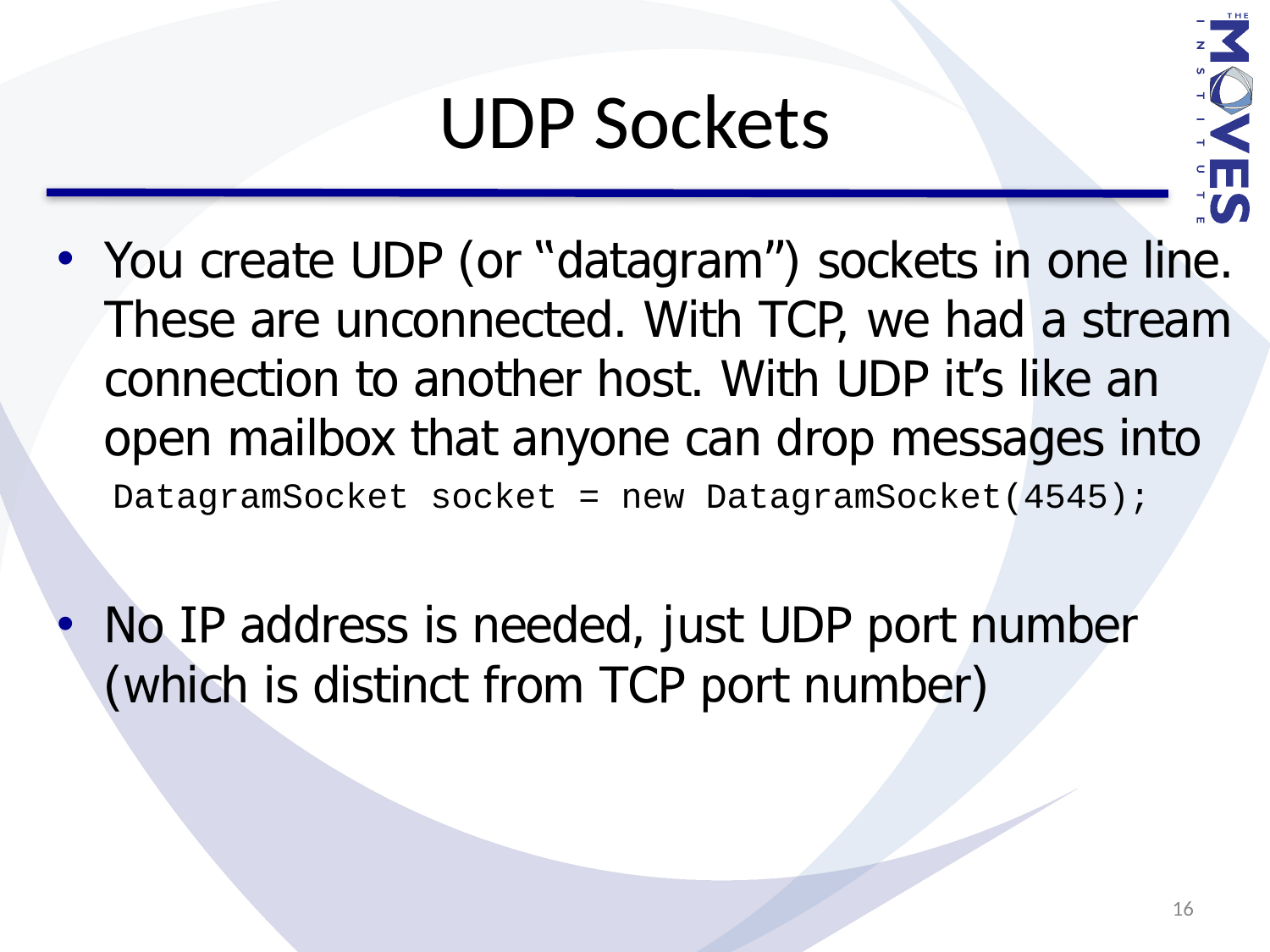

# UDP Sockets
You create UDP (or “datagram”) sockets in one line. These are unconnected. With TCP, we had a stream connection to another host. With UDP it’s like an open mailbox that anyone can drop messages into
DatagramSocket socket = new DatagramSocket(4545);

No IP address is needed, just UDP port number (which is distinct from TCP port number)
16